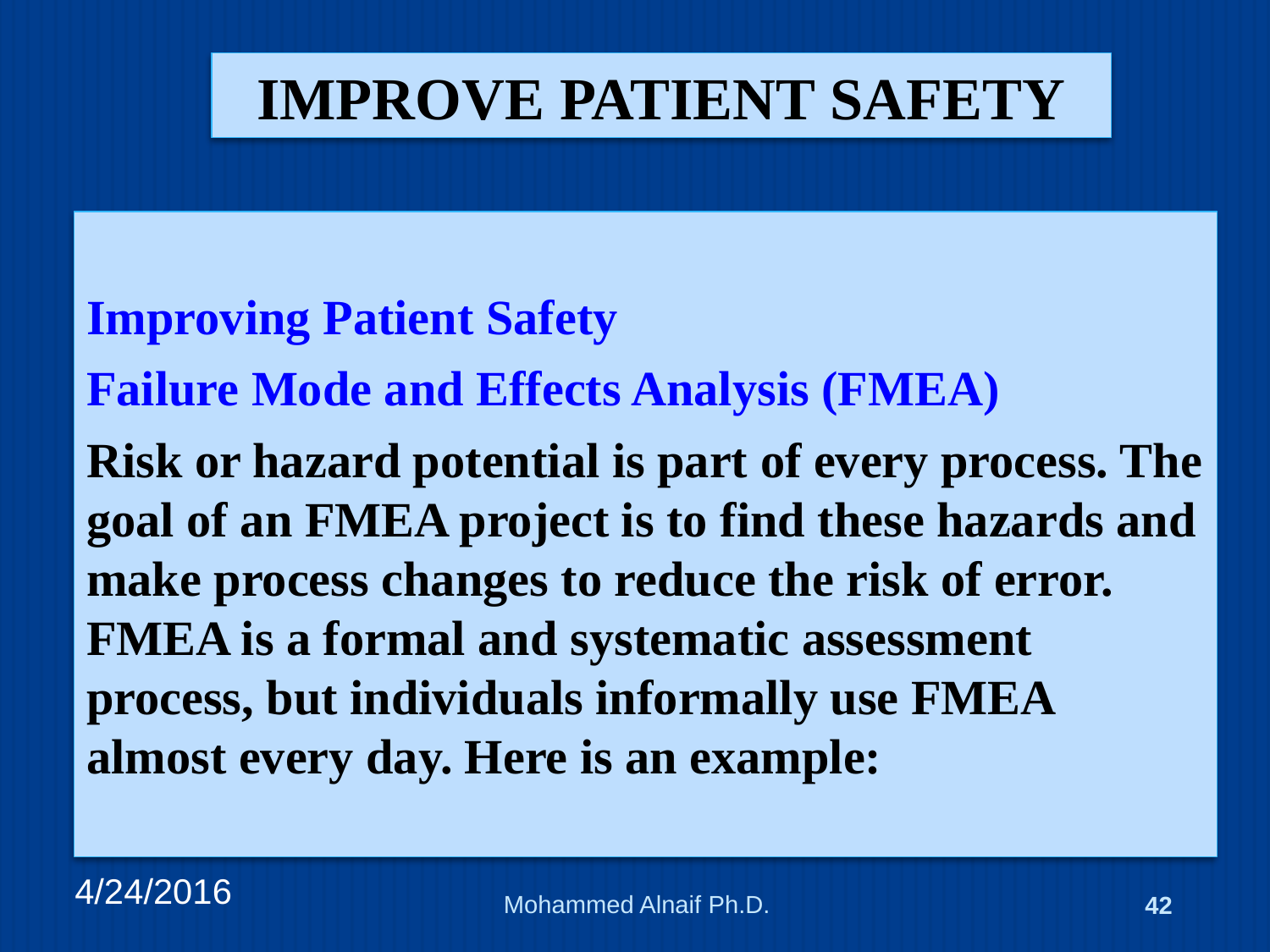

# improve patient safety
Improving Patient Safety
Failure Mode and Effects Analysis (FMEA)
Risk or hazard potential is part of every process. The goal of an FMEA project is to find these hazards and make process changes to reduce the risk of error. FMEA is a formal and systematic assessment process, but individuals informally use FMEA almost every day. Here is an example:
4/24/2016
Mohammed Alnaif Ph.D.
42